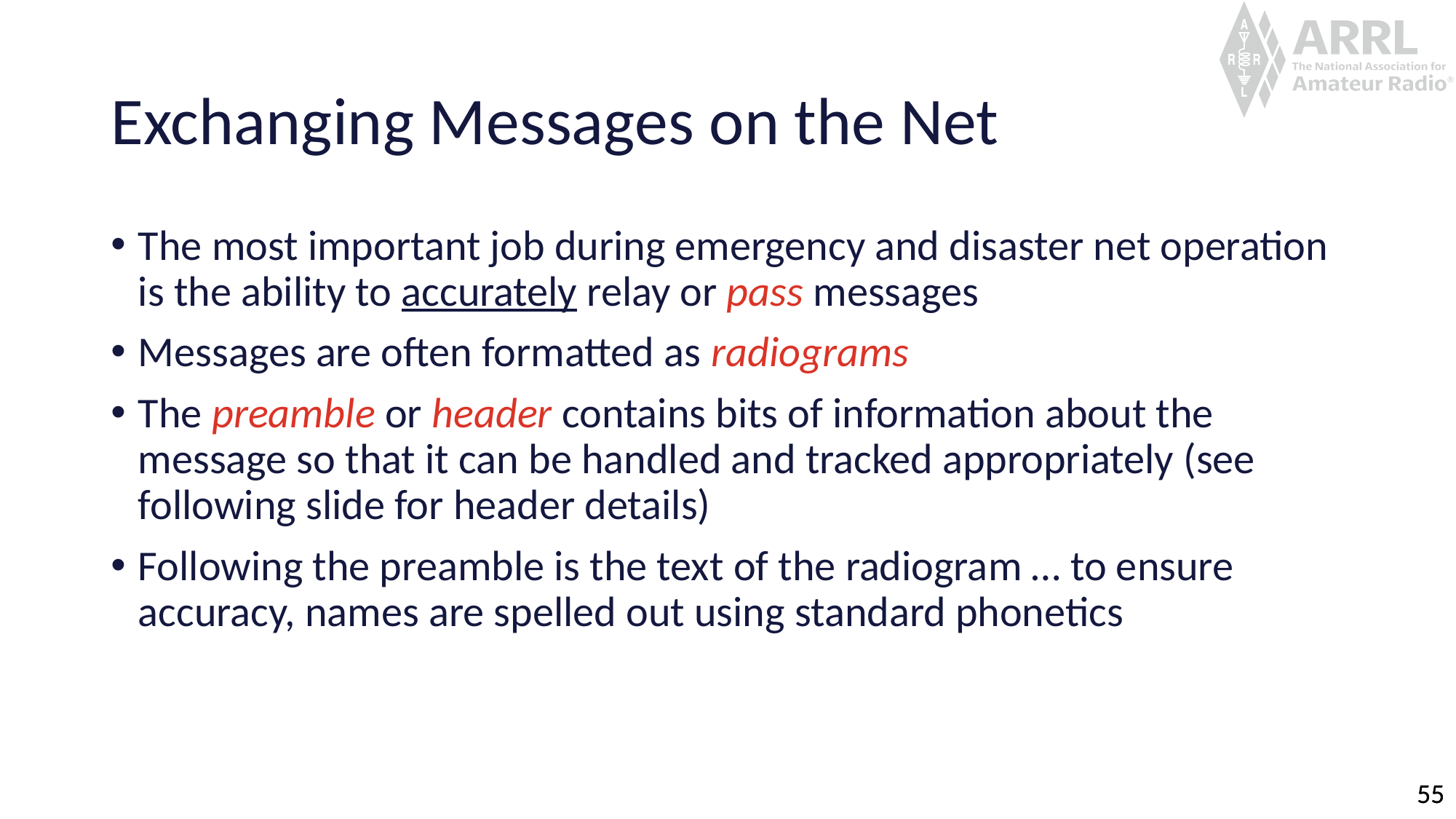

# Exchanging Messages on the Net
The most important job during emergency and disaster net operation is the ability to accurately relay or pass messages
Messages are often formatted as radiograms
The preamble or header contains bits of information about the message so that it can be handled and tracked appropriately (see following slide for header details)
Following the preamble is the text of the radiogram … to ensure accuracy, names are spelled out using standard phonetics